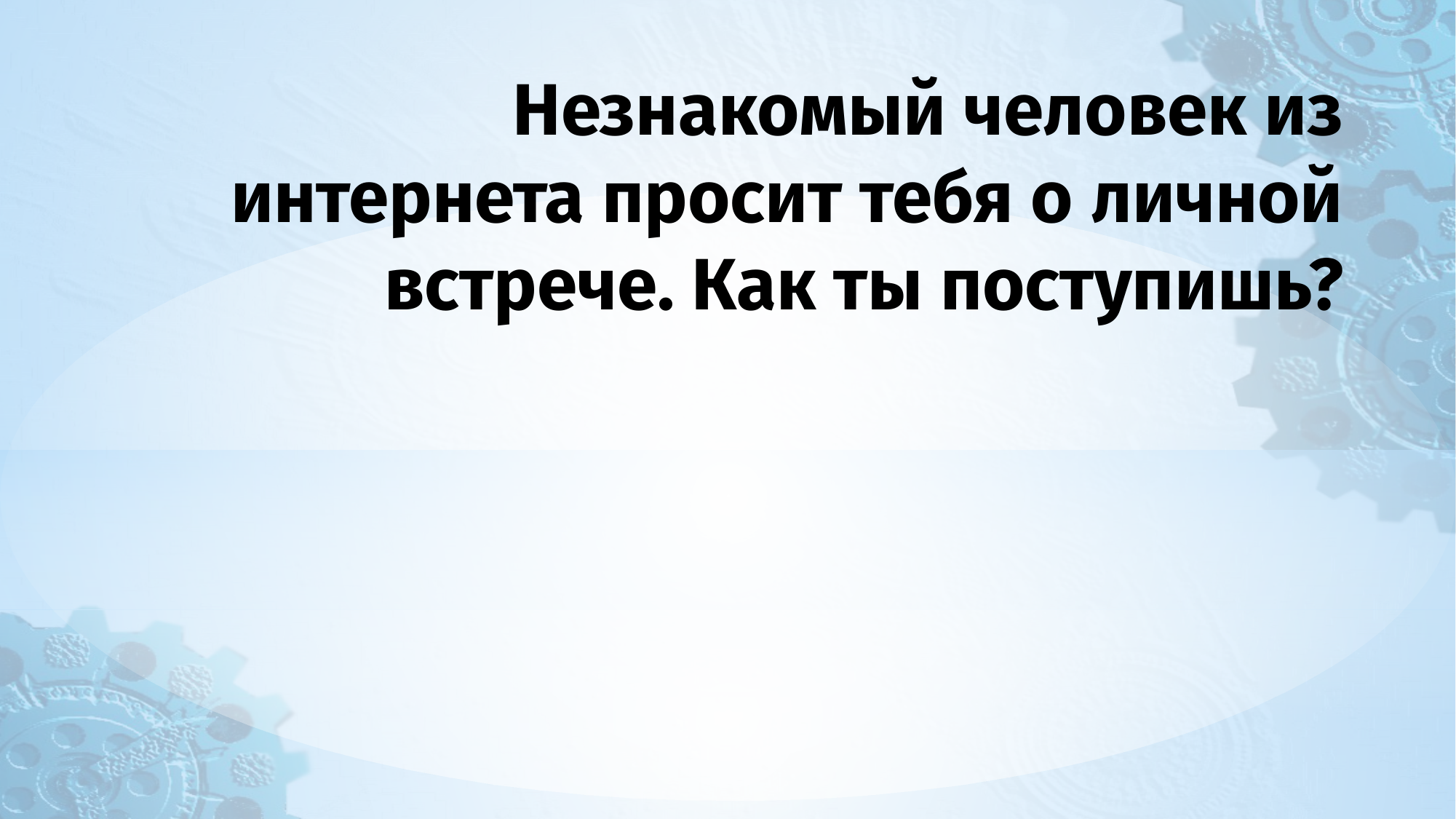

# Незнакомый человек из интернета просит тебя о личной встрече. Как ты поступишь?